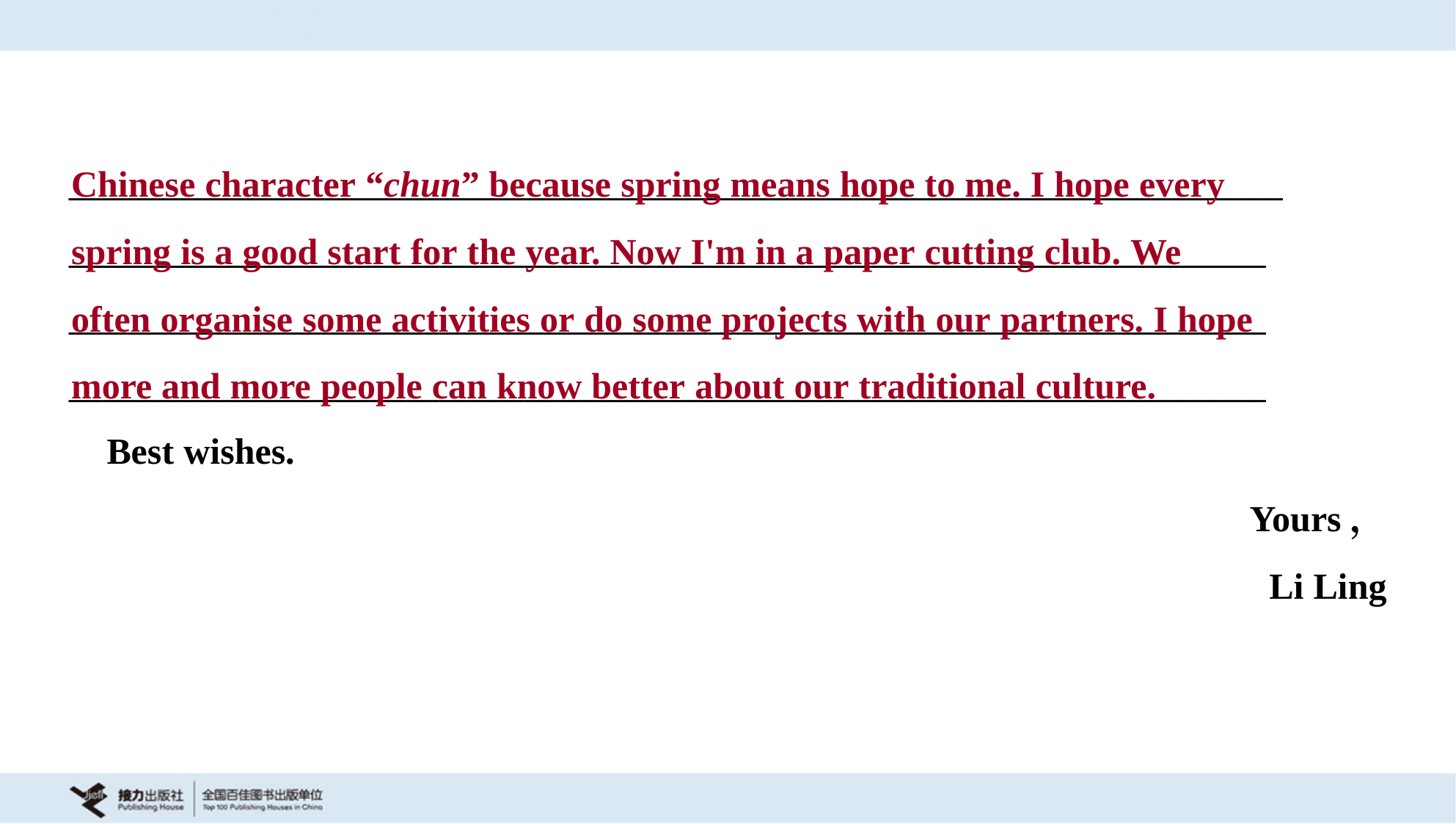

________________________________________________________________________
_______________________________________________________________________
_______________________________________________________________________
_______________________________________________________________________
    Best wishes.
Yours，
    Li Ling
Chinese character “chun” because spring means hope to me. I hope every
spring is a good start for the year. Now I'm in a paper cutting club. We
often organise some activities or do some projects with our partners. I hope
more and more people can know better about our traditional culture.